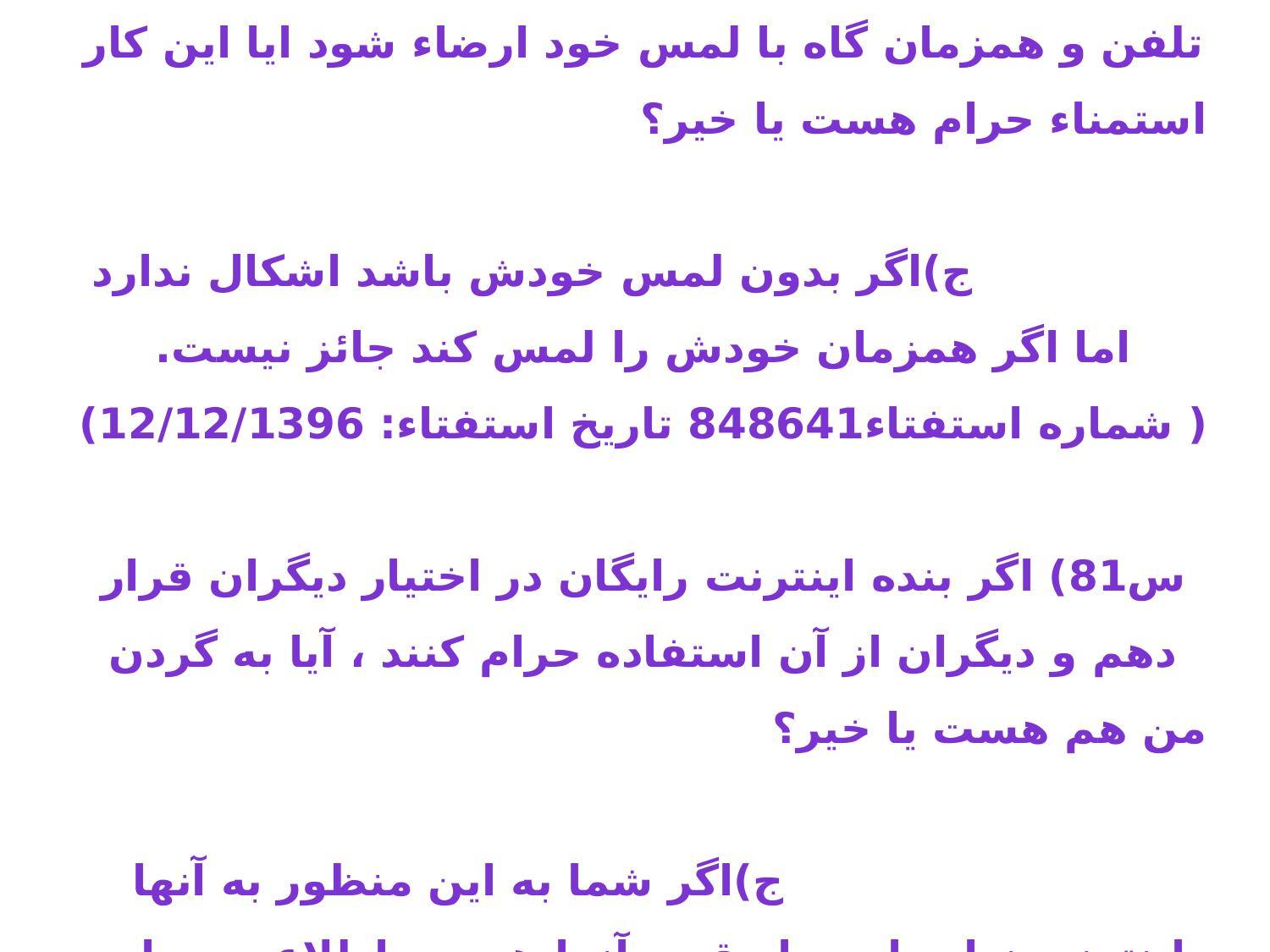

س80) اگر فردی با حرفهای همسرش از طریق چت یا تلفن و همزمان گاه با لمس خود ارضاء شود ایا این کار استمناء حرام هست یا خیر؟                                                                                                                                    ج)اگر بدون لمس خودش باشد اشکال ندارد اما اگر همزمان خودش را لمس کند جائز نیست.
( شماره استفتاء848641 تاریخ استفتاء: 12/12/1396)

س81) اگر بنده اینترنت رایگان در اختیار دیگران قرار دهم و دیگران از آن استفاده حرام کنند ، آیا به گردن من هم هست یا خیر؟                                                                                                                                                       ج)اگر شما به این منظور به آنها اینترنت نداده اید و از قصد آنها هم بی اطلاع بوده اید گناهی نکرده اید ولی در هر صورت با وجود شرایط نهی از منکر واجب است